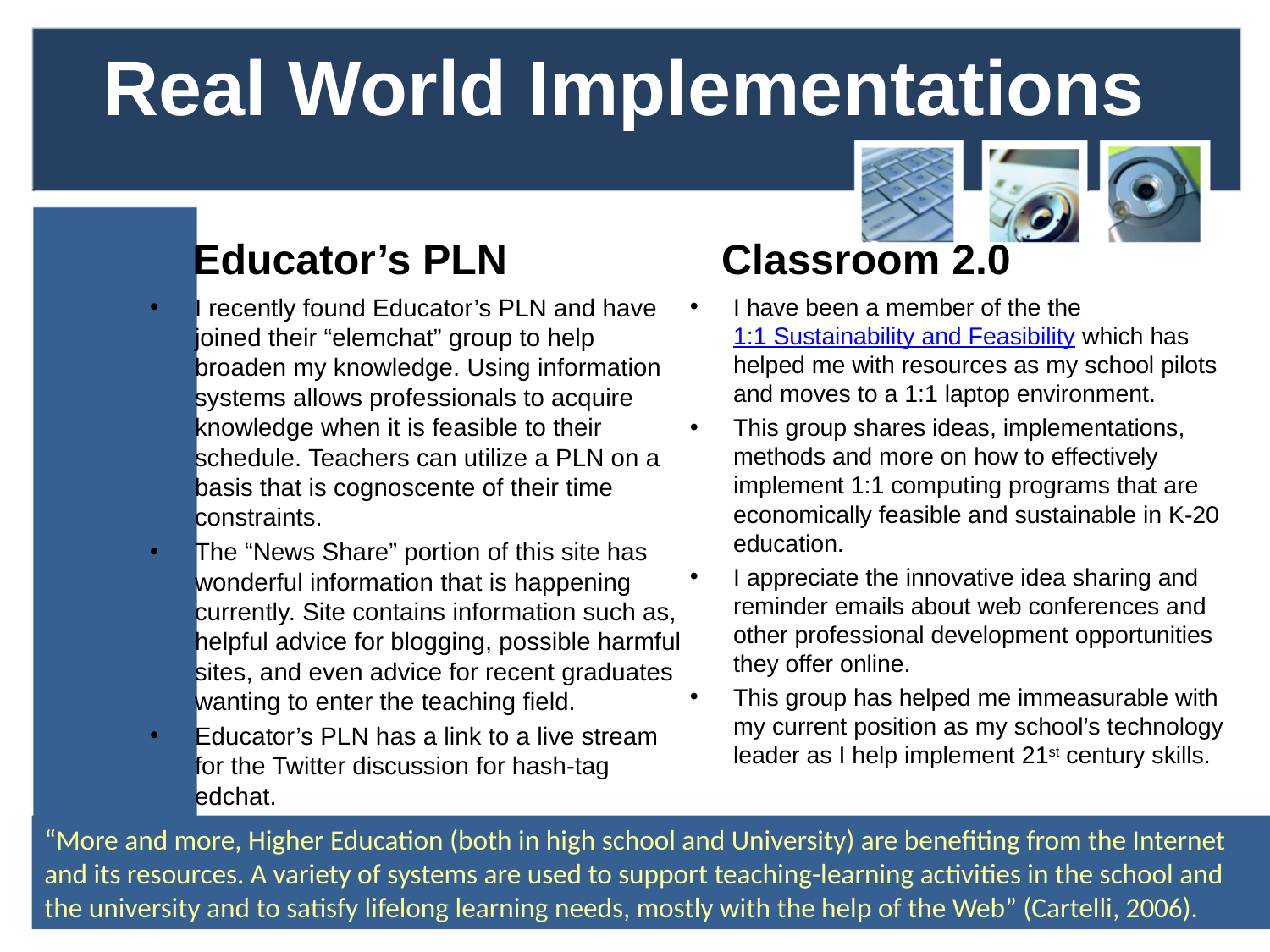

# Real World Implementations
Educator’s PLN
Classroom 2.0
I recently found Educator’s PLN and have joined their “elemchat” group to help broaden my knowledge. Using information systems allows professionals to acquire knowledge when it is feasible to their schedule. Teachers can utilize a PLN on a basis that is cognoscente of their time constraints.
The “News Share” portion of this site has wonderful information that is happening currently. Site contains information such as, helpful advice for blogging, possible harmful sites, and even advice for recent graduates wanting to enter the teaching field.
Educator’s PLN has a link to a live stream for the Twitter discussion for hash-tag edchat.
I have been a member of the the 1:1 Sustainability and Feasibility which has helped me with resources as my school pilots and moves to a 1:1 laptop environment.
This group shares ideas, implementations, methods and more on how to effectively implement 1:1 computing programs that are economically feasible and sustainable in K-20 education.
I appreciate the innovative idea sharing and reminder emails about web conferences and other professional development opportunities they offer online.
This group has helped me immeasurable with my current position as my school’s technology leader as I help implement 21st century skills.

“More and more, Higher Education (both in high school and University) are benefiting from the Internet and its resources. A variety of systems are used to support teaching-learning activities in the school and the university and to satisfy lifelong learning needs, mostly with the help of the Web” (Cartelli, 2006).